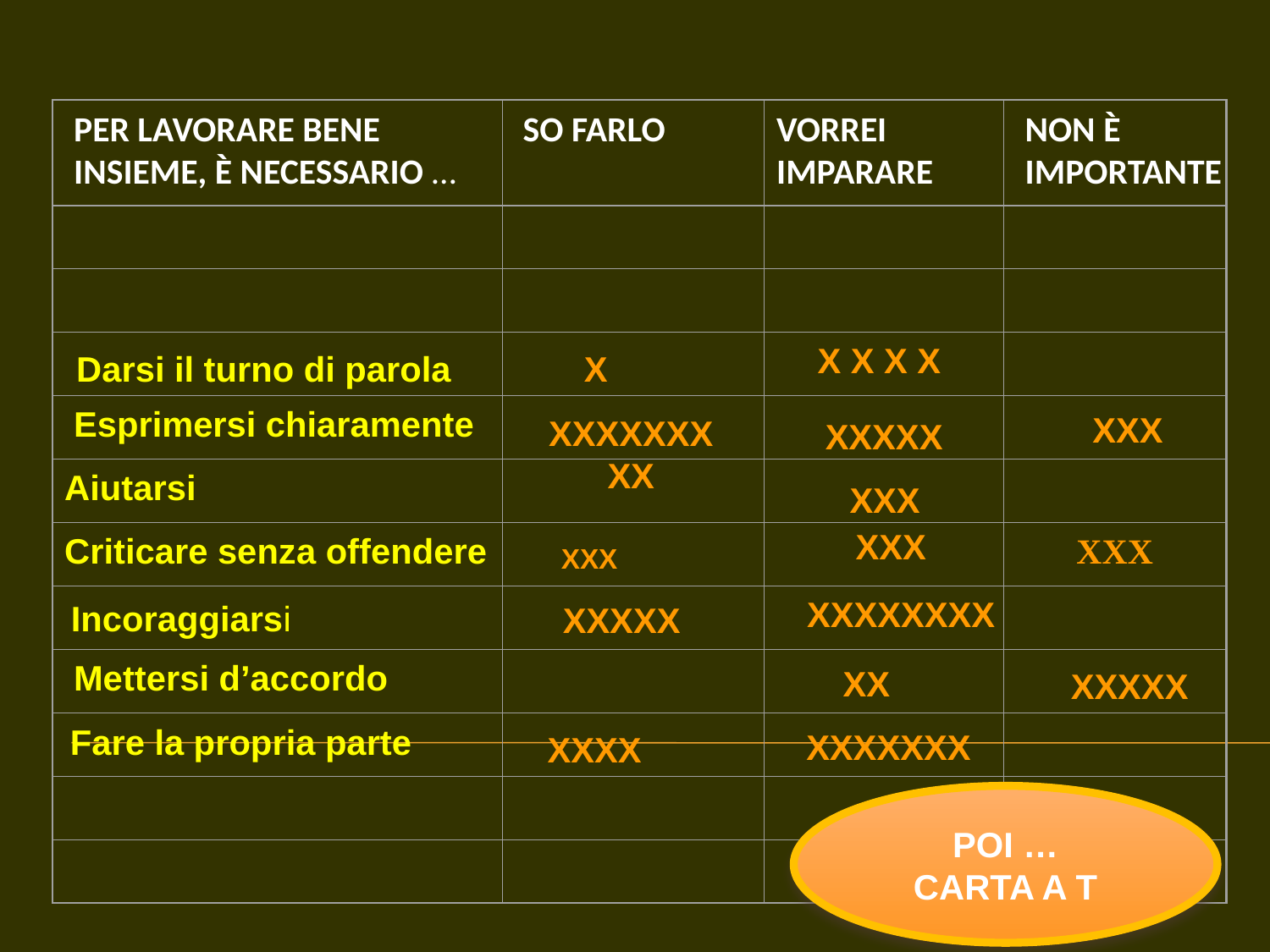

PER LAVORARE BENE INSIEME, È NECESSARIO …

SO FARLO

VORREI IMPARARE

NON È IMPORTANTE

X X X X

XXXXX

Esprimersi chiaramente

Aiutarsi

Criticare senza offendere

XXX

Mettersi d’accordo

Darsi il turno di parola
X
XXX
XXXXXXX
XX
XXX
  XXX
XXX

 XXXXXXXX
Incoraggiarsi
XXXXX

  XX
XXXXX

Fare la propria parte
XXXXXXX
XXXX
POI …
CARTA A T